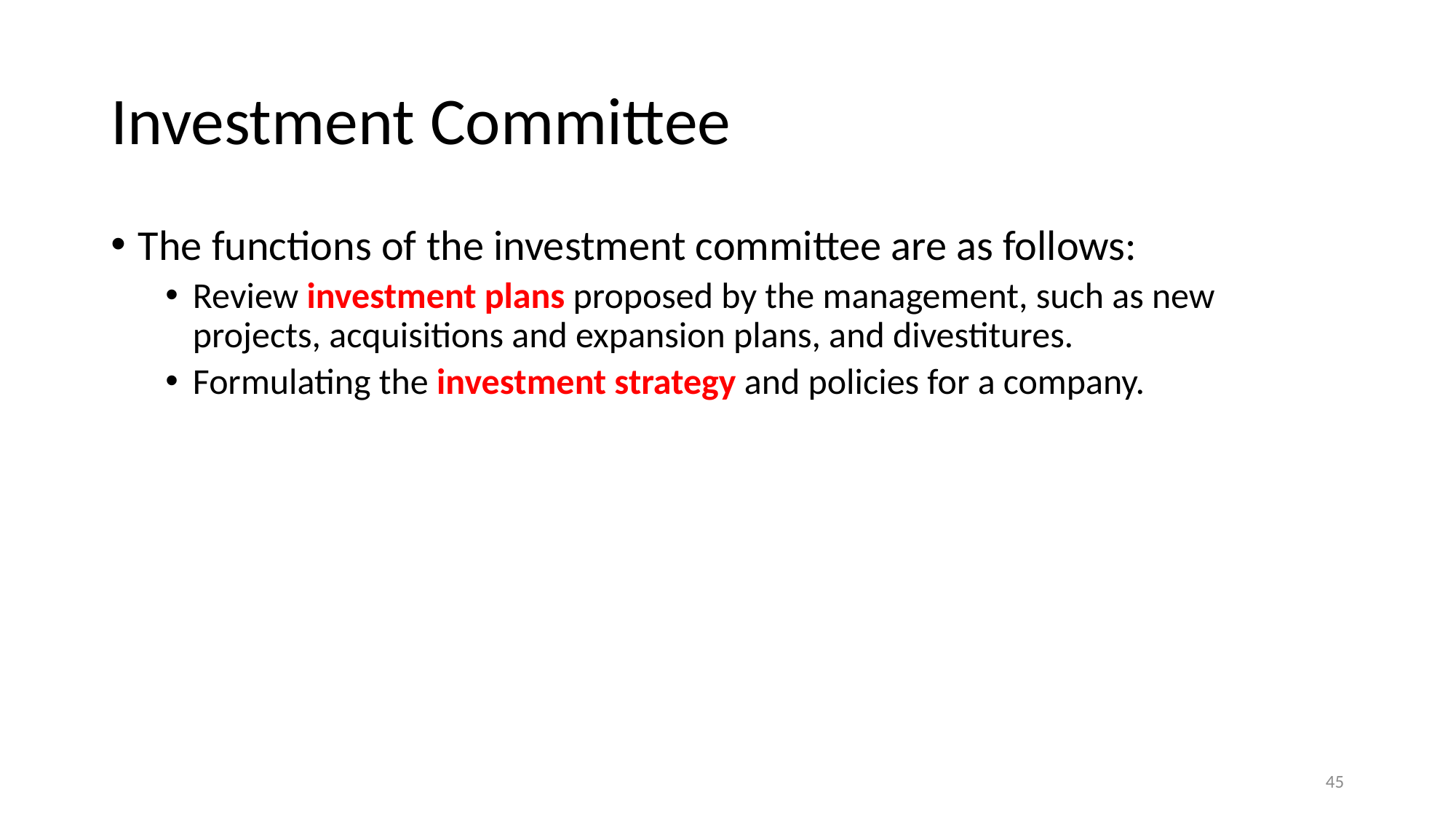

# Investment Committee
The functions of the investment committee are as follows:
Review investment plans proposed by the management, such as new projects, acquisitions and expansion plans, and divestitures.
Formulating the investment strategy and policies for a company.

45